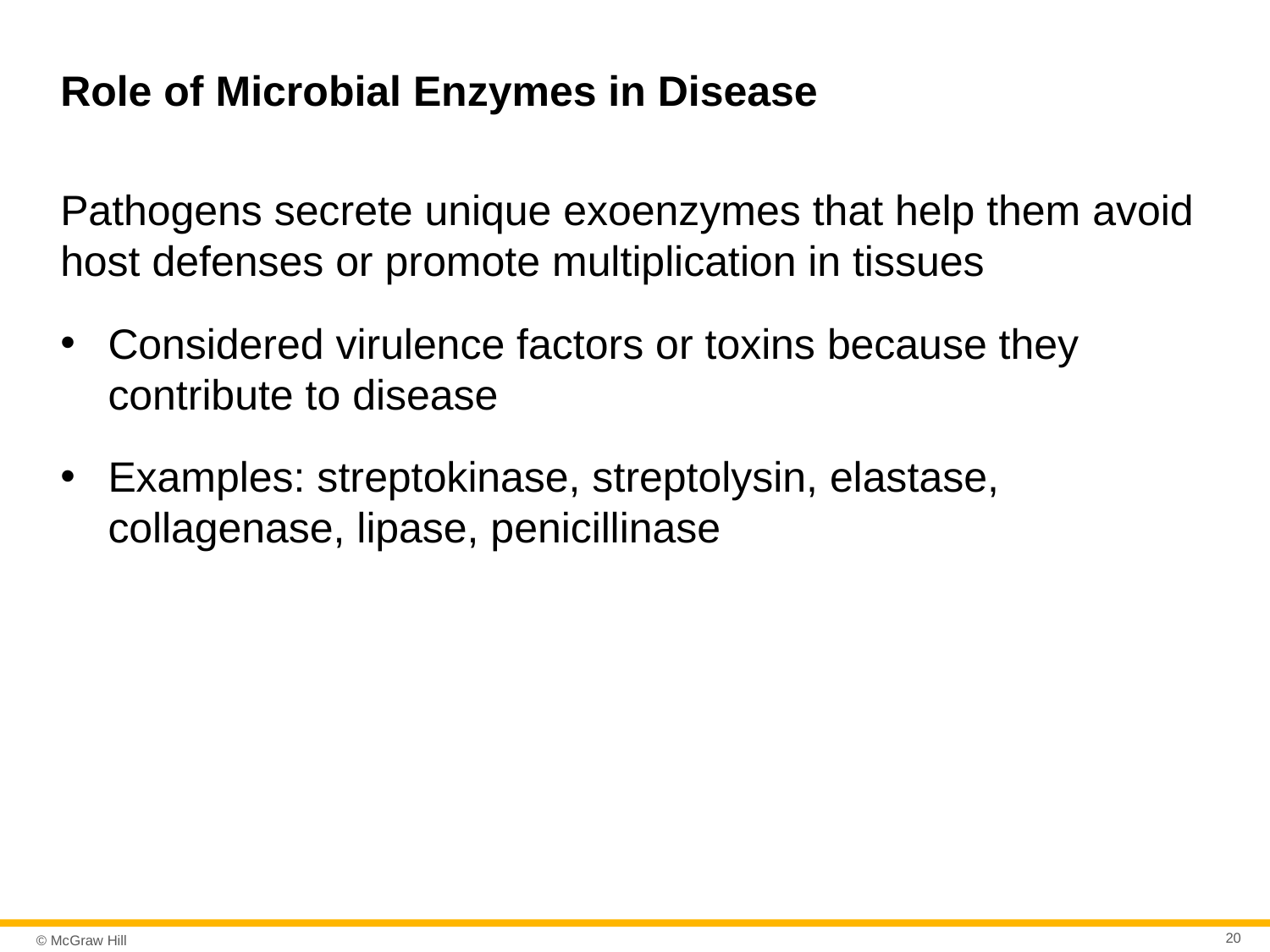

# Role of Microbial Enzymes in Disease
Pathogens secrete unique exoenzymes that help them avoid host defenses or promote multiplication in tissues
Considered virulence factors or toxins because they contribute to disease
Examples: streptokinase, streptolysin, elastase, collagenase, lipase, penicillinase